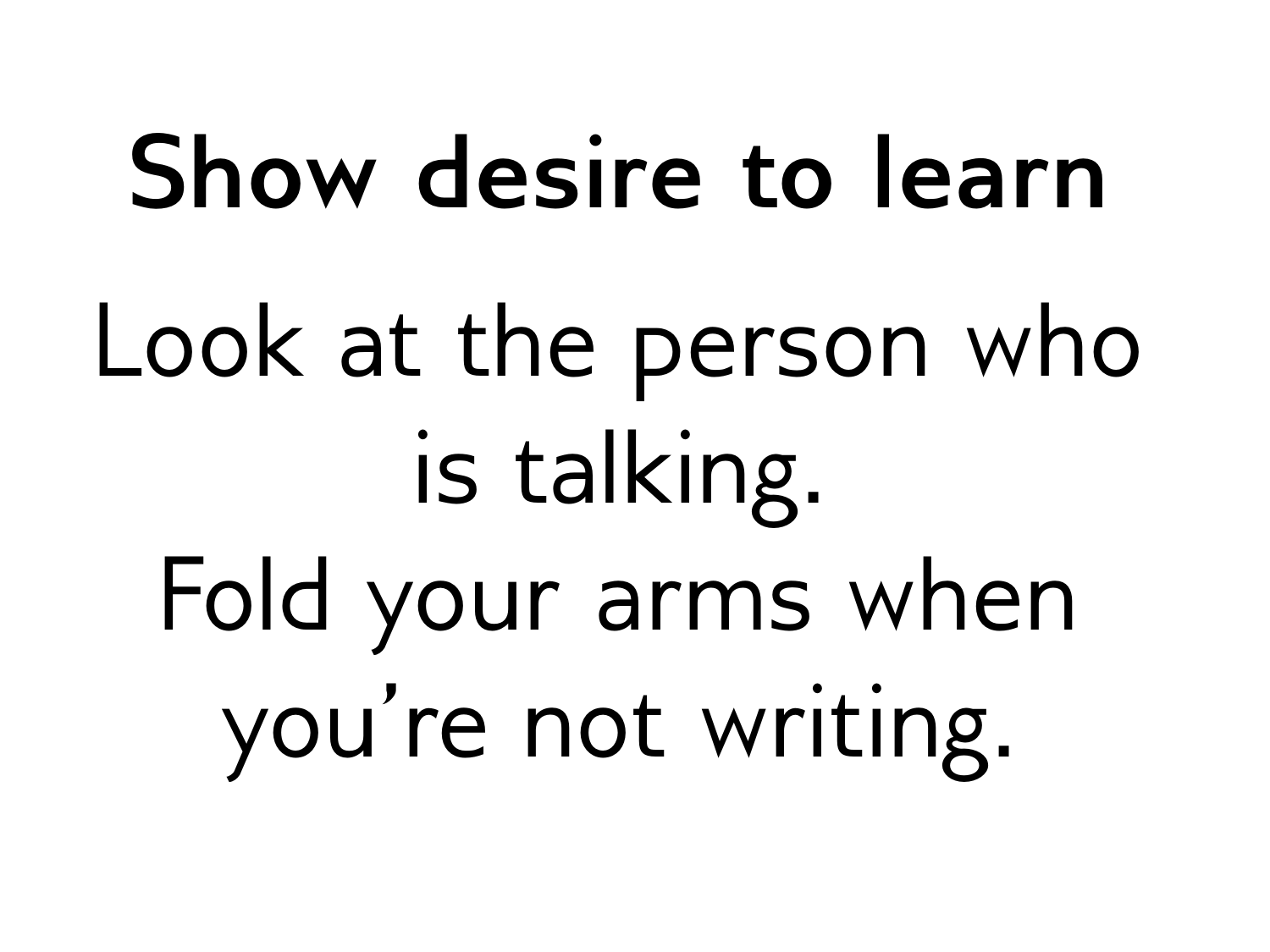

Show desire to learn

Look at the person who is talking.
Fold your arms when you’re not writing.